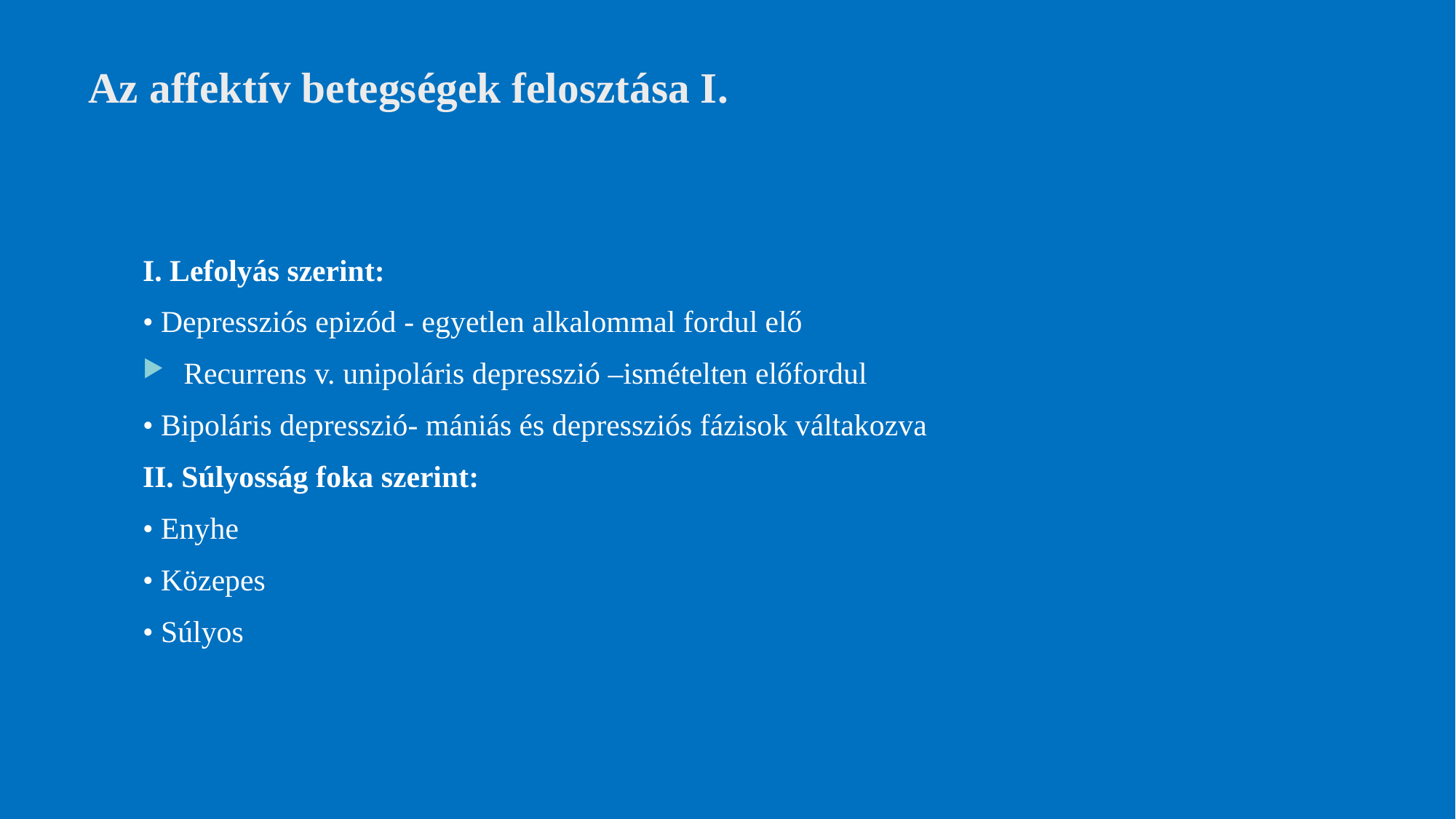

# Az affektív betegségek felosztása I.
I. Lefolyás szerint:
• Depressziós epizód - egyetlen alkalommal fordul elő
Recurrens v. unipoláris depresszió –ismételten előfordul
• Bipoláris depresszió- mániás és depressziós fázisok váltakozva
II. Súlyosság foka szerint:
• Enyhe
• Közepes
• Súlyos